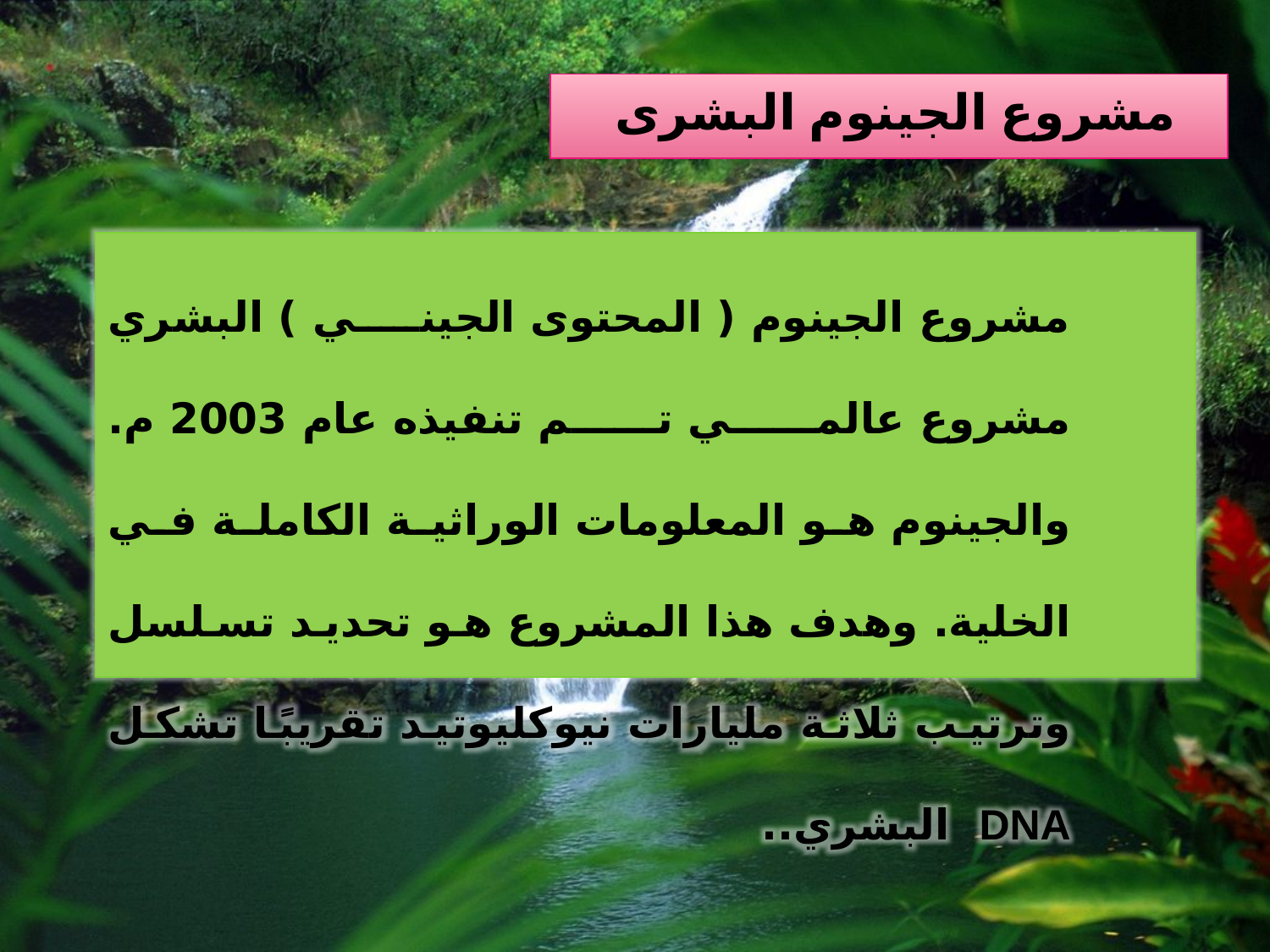

# مشروع الجينوم البشرى
       مشروع الجينوم ( المحتوى الجيني ) البشري مشروع عالمي تم تنفيذه عام 2003 م. والجينوم هو المعلومات الوراثية الكاملة في الخلية. وهدف هذا المشروع هو تحديد تسلسل وترتيب ثلاثة مليارات نيوكليوتيد تقريبًا تشكل DNA  البشري..